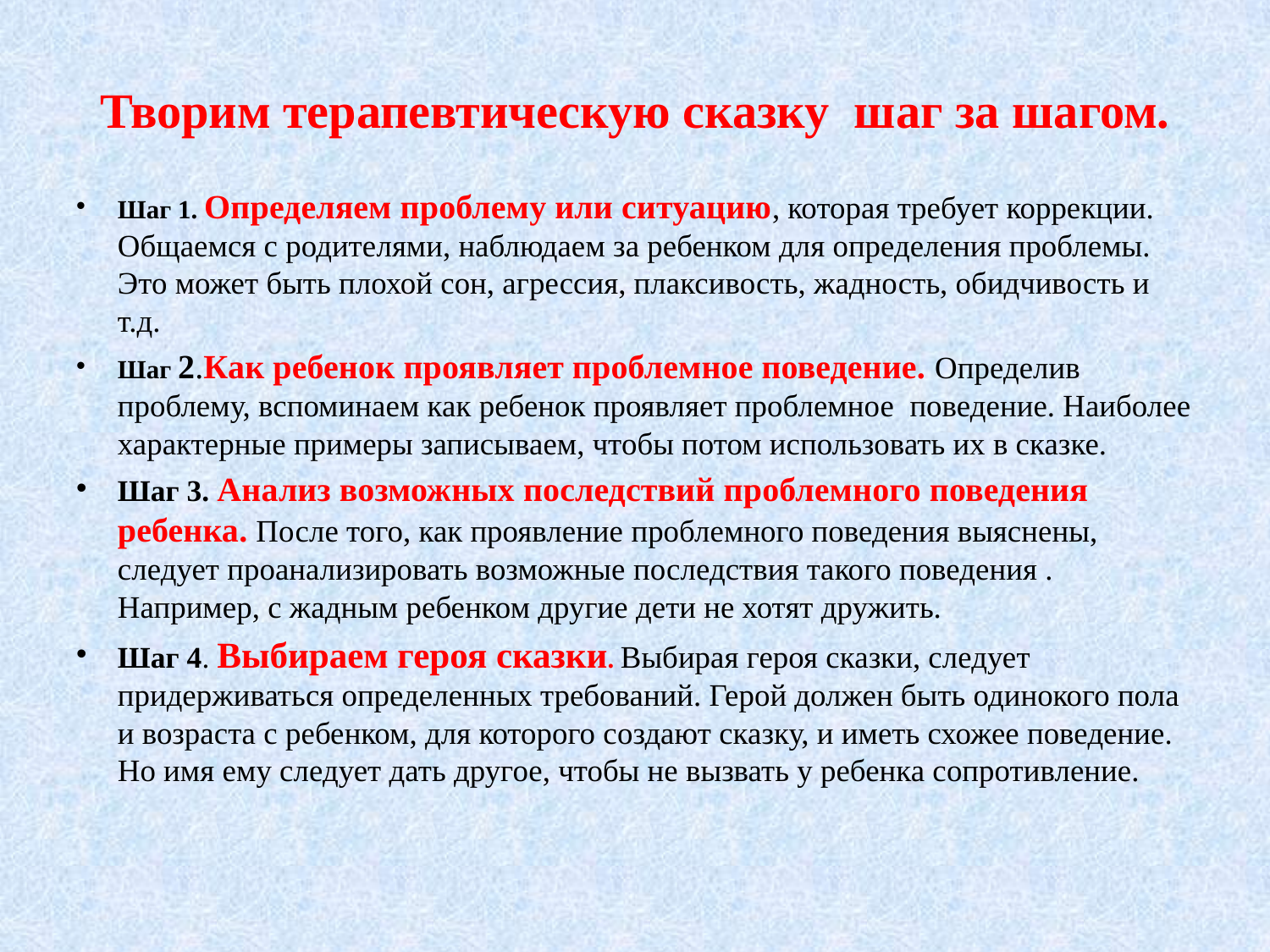

# Творим терапевтическую сказку  шаг за шагом.
Шаг 1. Определяем проблему или ситуацию, которая требует коррекции. Общаемся с родителями, наблюдаем за ребенком для определения проблемы. Это может быть плохой сон, агрессия, плаксивость, жадность, обидчивость и т.д.
Шаг 2.Как ребенок проявляет проблемное поведение. Определив проблему, вспоминаем как ребенок проявляет проблемное  поведение. Наиболее характерные примеры записываем, чтобы потом использовать их в сказке.
Шаг 3. Анализ возможных последствий проблемного поведения ребенка. После того, как проявление проблемного поведения выяснены, следует проанализировать возможные последствия такого поведения . Например, с жадным ребенком другие дети не хотят дружить.
Шаг 4. Выбираем героя сказки. Выбирая героя сказки, следует придерживаться определенных требований. Герой должен быть одинокого пола и возраста с ребенком, для которого создают сказку, и иметь схожее поведение. Но имя ему следует дать другое, чтобы не вызвать у ребенка сопротивление.